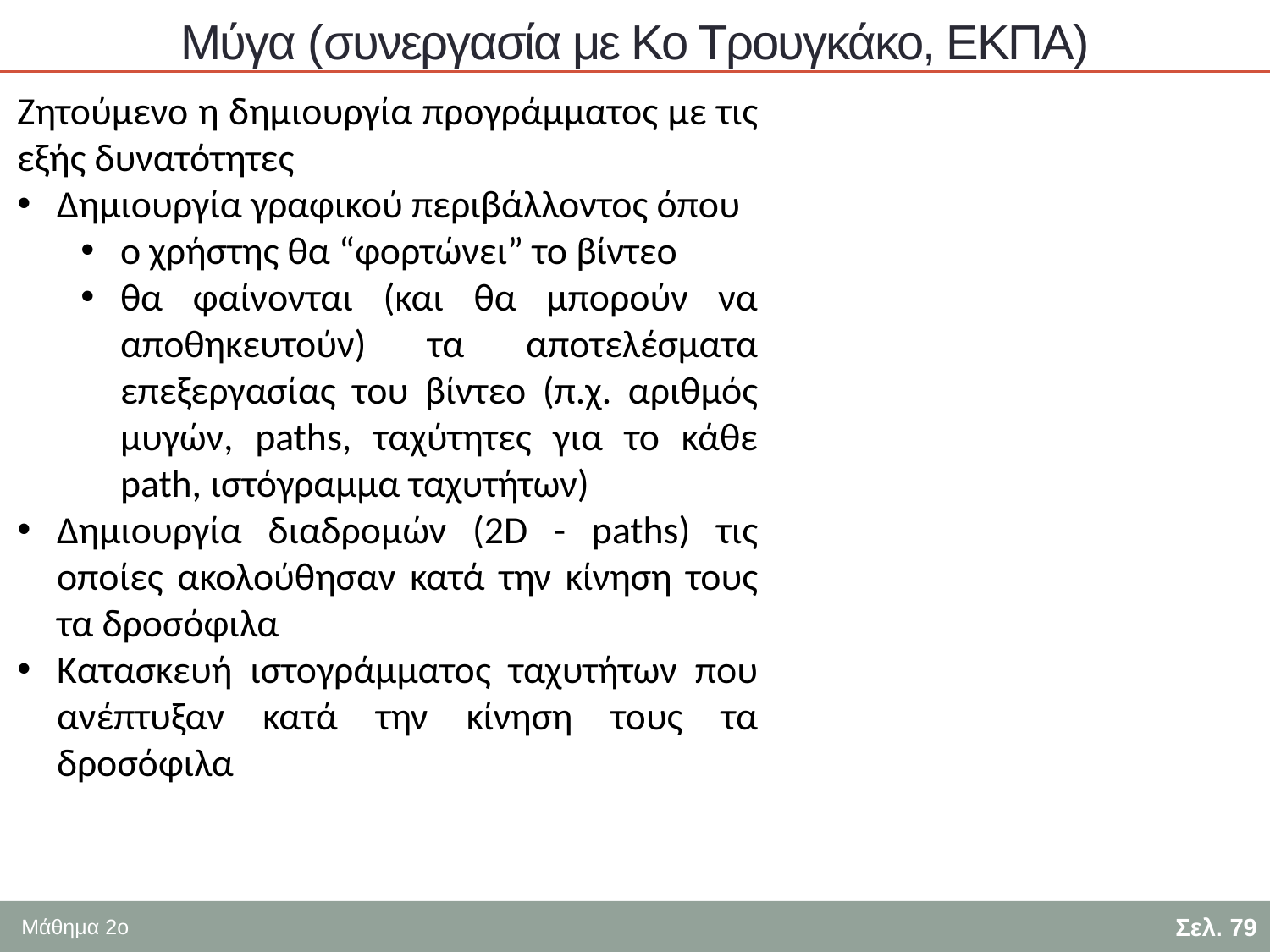

# Μύγα (συνεργασία με Κο Τρουγκάκο, ΕΚΠΑ)
Ζητούμενο η δημιουργία προγράμματος με τις εξής δυνατότητες
Δημιουργία γραφικού περιβάλλοντος όπου
ο χρήστης θα “φορτώνει” το βίντεο
θα φαίνονται (και θα μπορούν να αποθηκευτούν) τα αποτελέσματα επεξεργασίας του βίντεο (π.χ. αριθμός μυγών, paths, ταχύτητες για το κάθε path, ιστόγραμμα ταχυτήτων)
Δημιουργία διαδρομών (2D - paths) τις οποίες ακολούθησαν κατά την κίνηση τους τα δροσόφιλα
Κατασκευή ιστογράμματος ταχυτήτων που ανέπτυξαν κατά την κίνηση τους τα δροσόφιλα
Σελ. 79